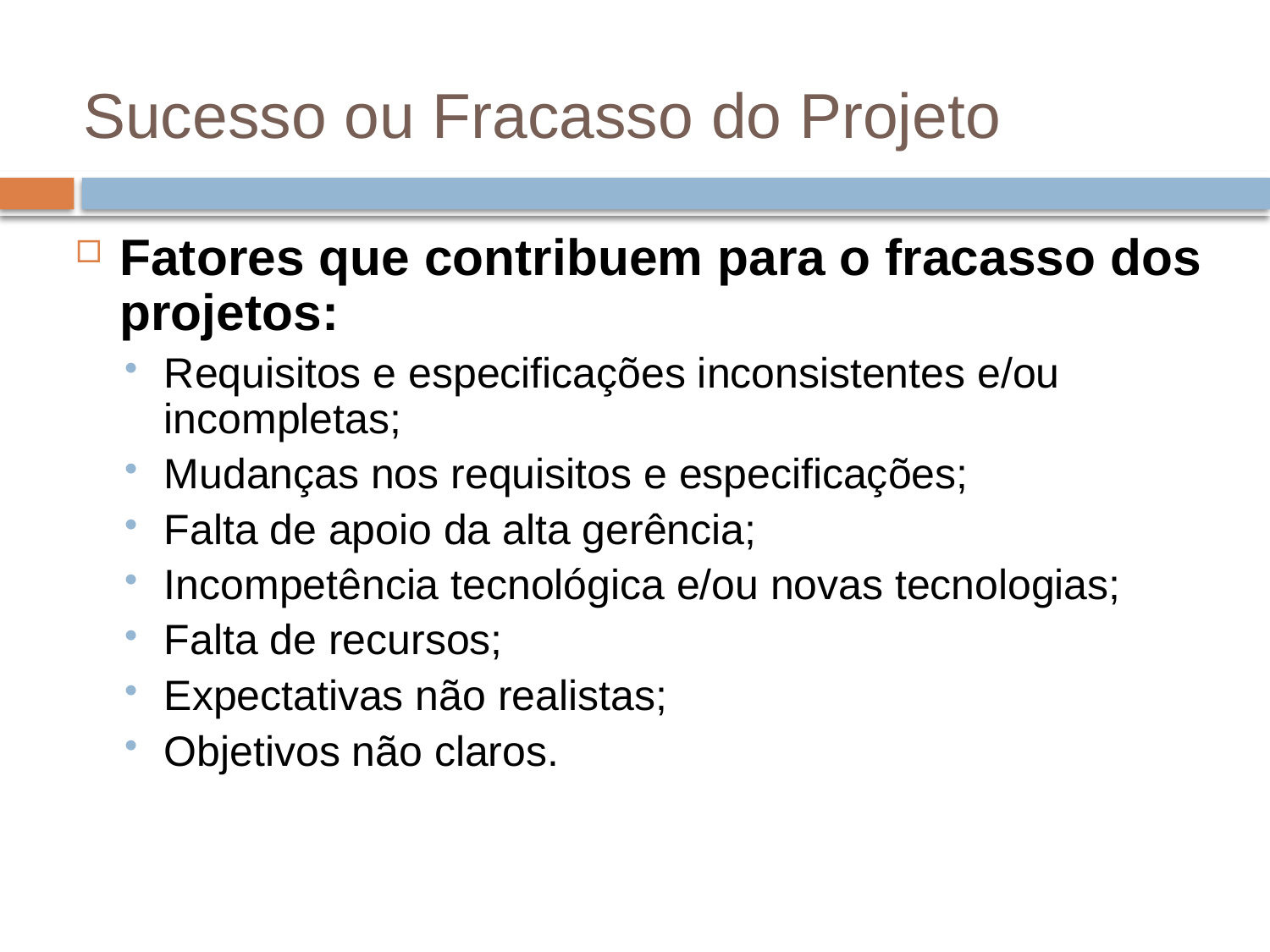

# Sucesso ou Fracasso do Projeto
Fatores que contribuem para o fracasso dos projetos:
Requisitos e especificações inconsistentes e/ou incompletas;
Mudanças nos requisitos e especificações;
Falta de apoio da alta gerência;
Incompetência tecnológica e/ou novas tecnologias;
Falta de recursos;
Expectativas não realistas;
Objetivos não claros.